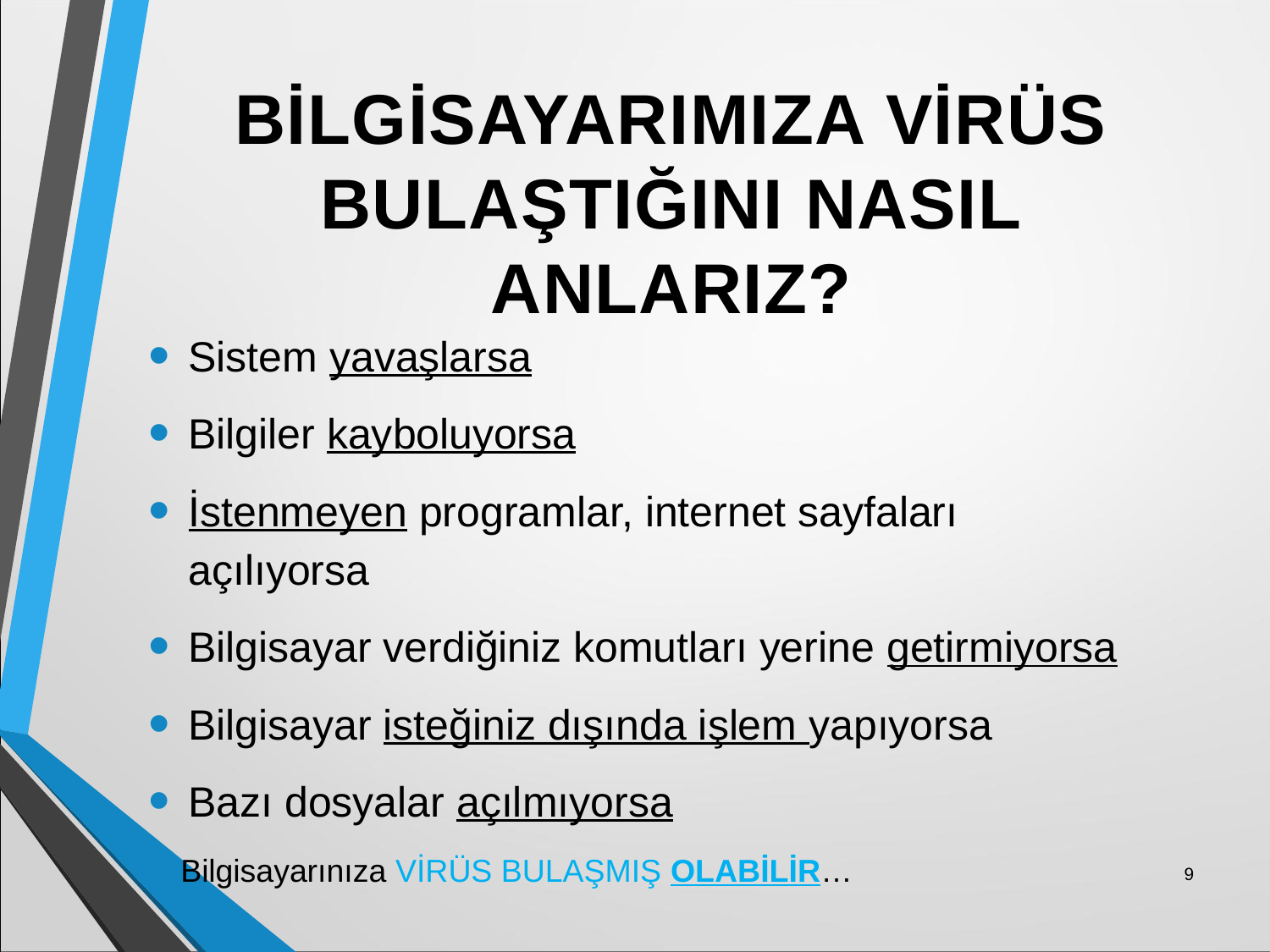

# Bilgisayarımıza Virüs Bulaştığını Nasıl Anlarız?
Sistem yavaşlarsa
Bilgiler kayboluyorsa
İstenmeyen programlar, internet sayfaları açılıyorsa
Bilgisayar verdiğiniz komutları yerine getirmiyorsa
Bilgisayar isteğiniz dışında işlem yapıyorsa
Bazı dosyalar açılmıyorsa
Bilgisayarınıza VİRÜS BULAŞMIŞ OLABİLİR…
9